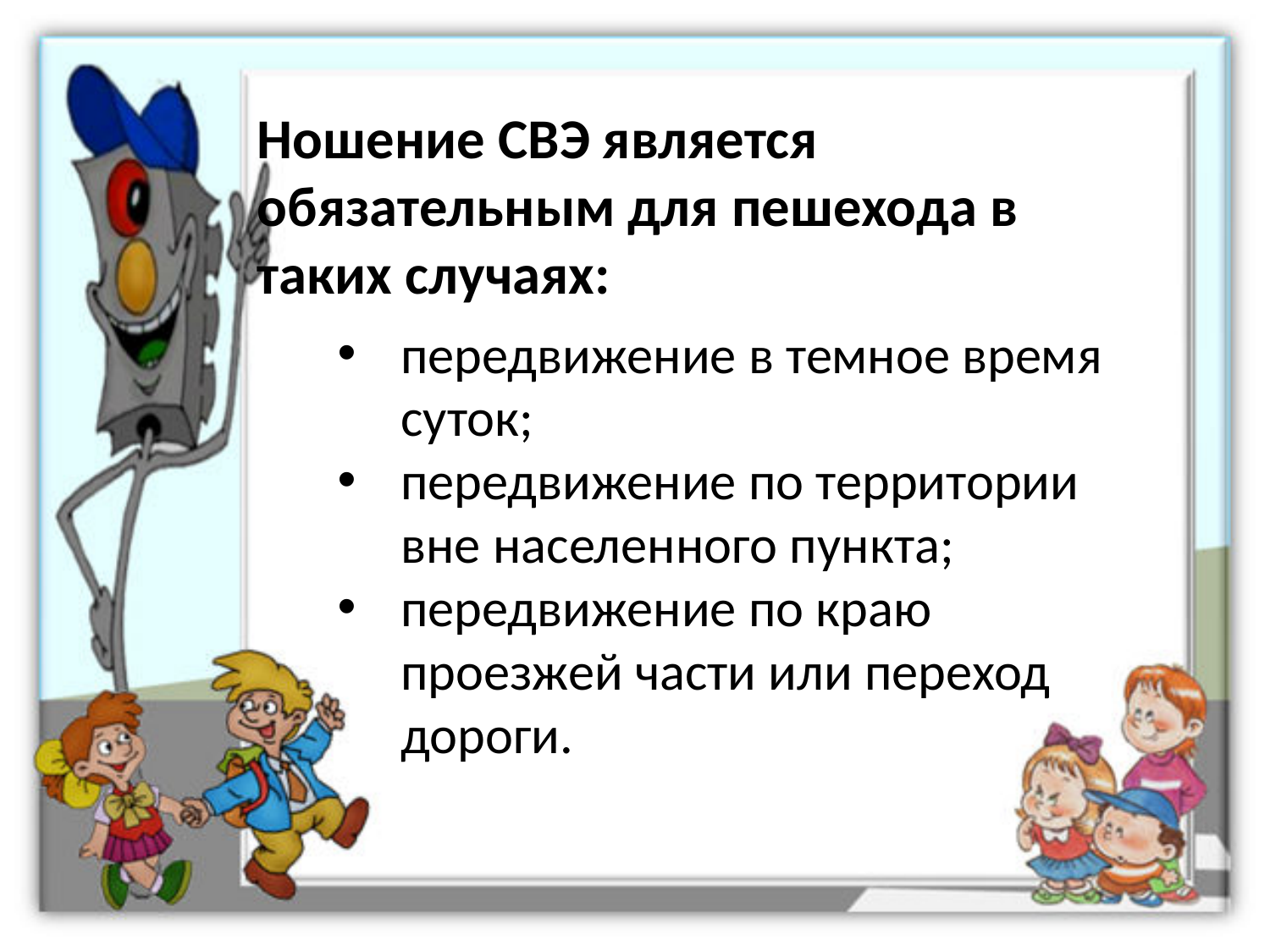

Ношение СВЭ является обязательным для пешехода в таких случаях:
передвижение в темное время суток;
передвижение по территории вне населенного пункта;
передвижение по краю проезжей части или переход дороги.